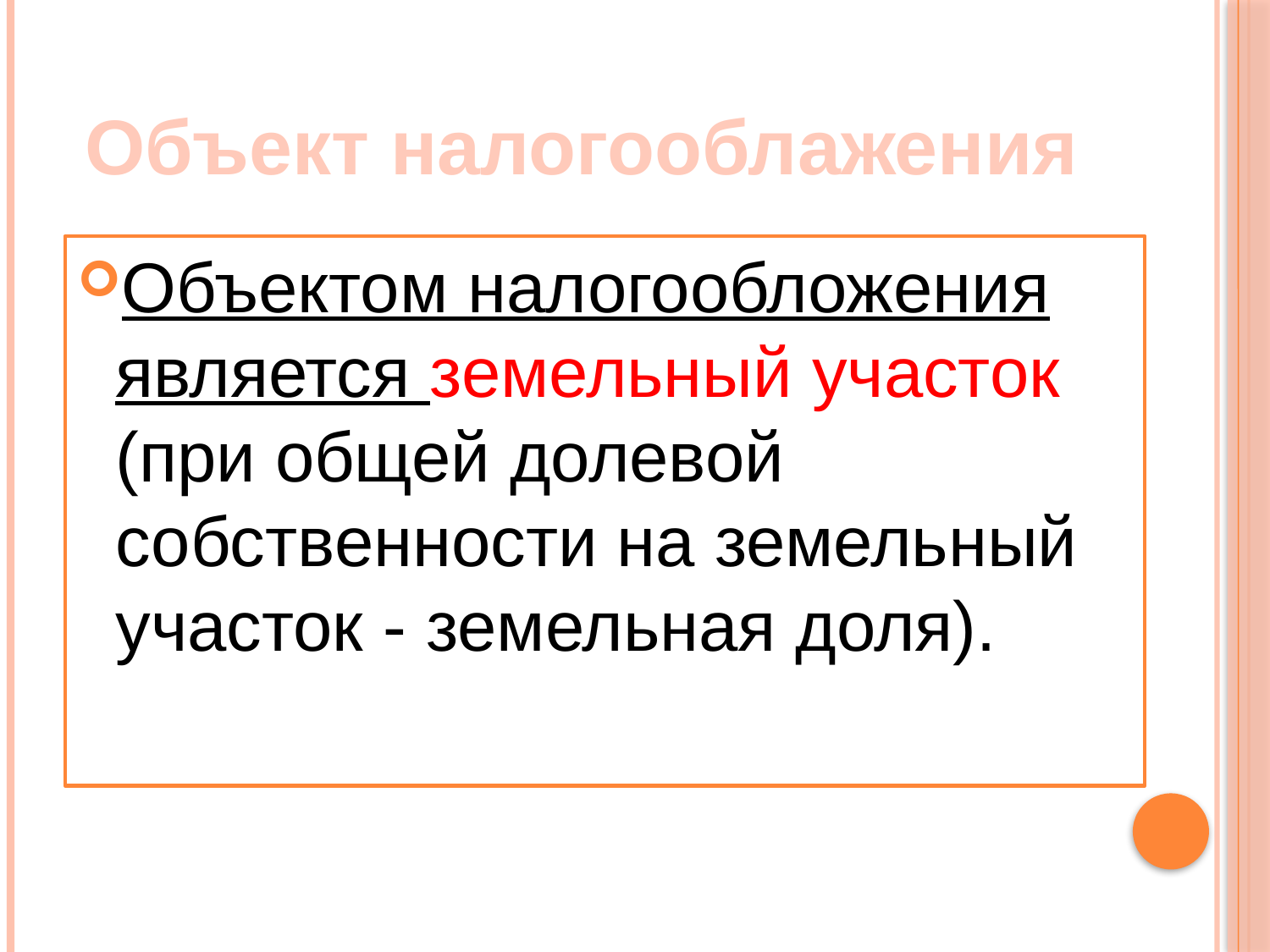

# Объект налогооблажения
Объектом налогообложения является земельный участок (при общей долевой собственности на земельный участок - земельная доля).